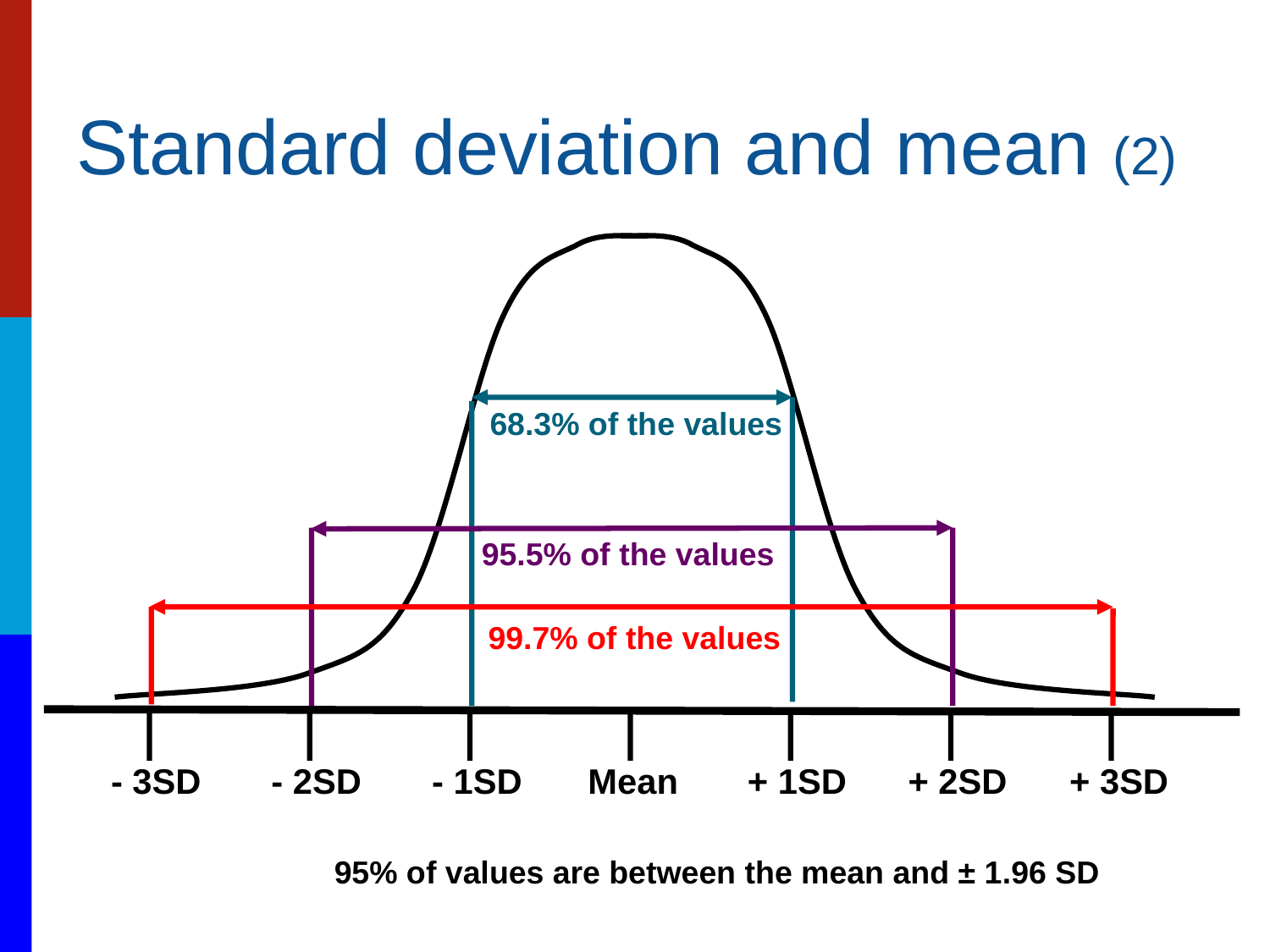

# Standard deviation and mean (2)

- 3SD

- 2SD
- 1SD
Mean
+ 1SD
+ 2SD
+ 3SD

68.3% of the values

95.5% of the values

99.7% of the values
95% of values are between the mean and ± 1.96 SD